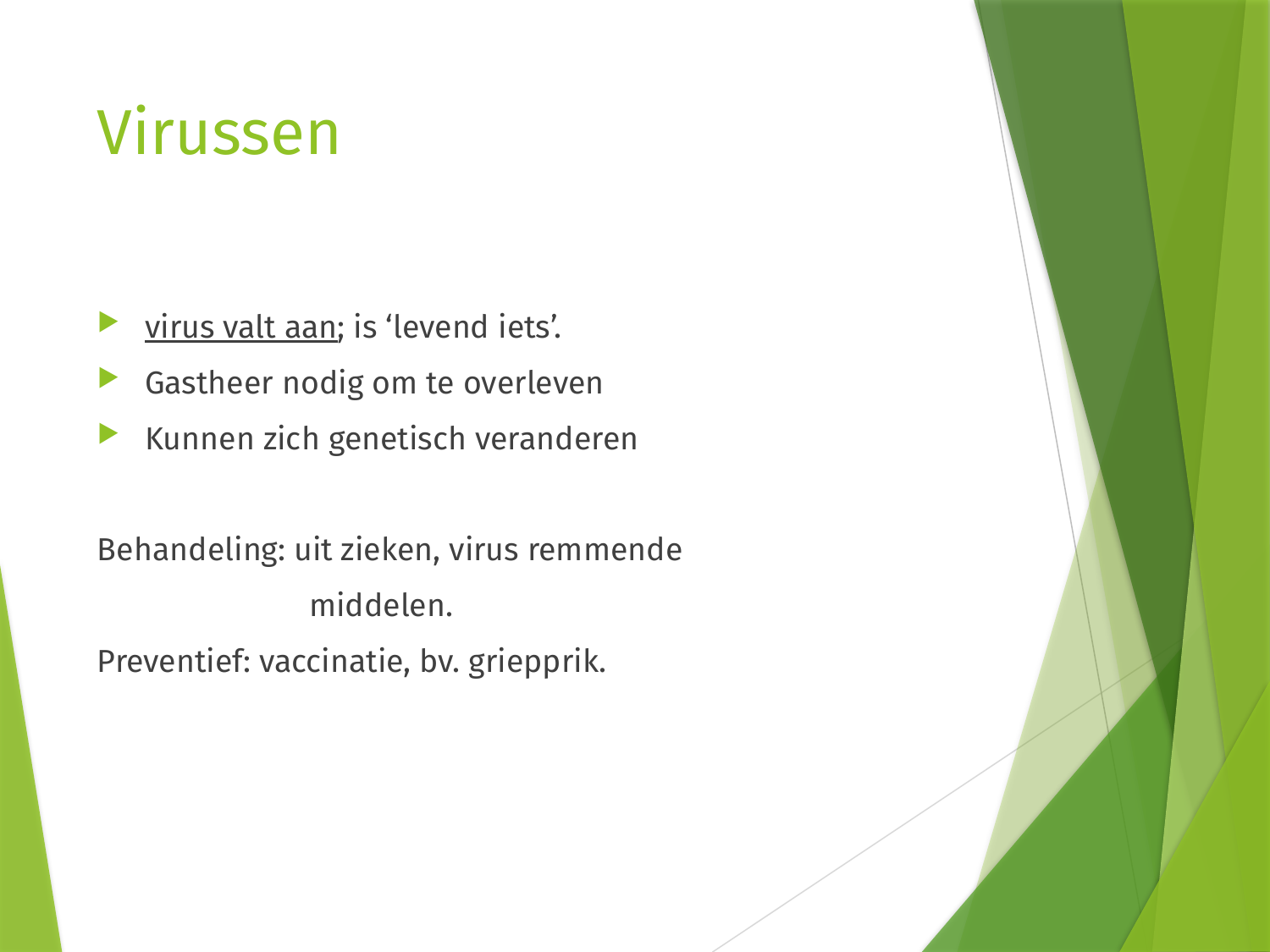

# Virussen
virus valt aan; is ‘levend iets’.
Gastheer nodig om te overleven
Kunnen zich genetisch veranderen

Behandeling: uit zieken, virus remmende
                         middelen.
Preventief: vaccinatie, bv. griepprik.